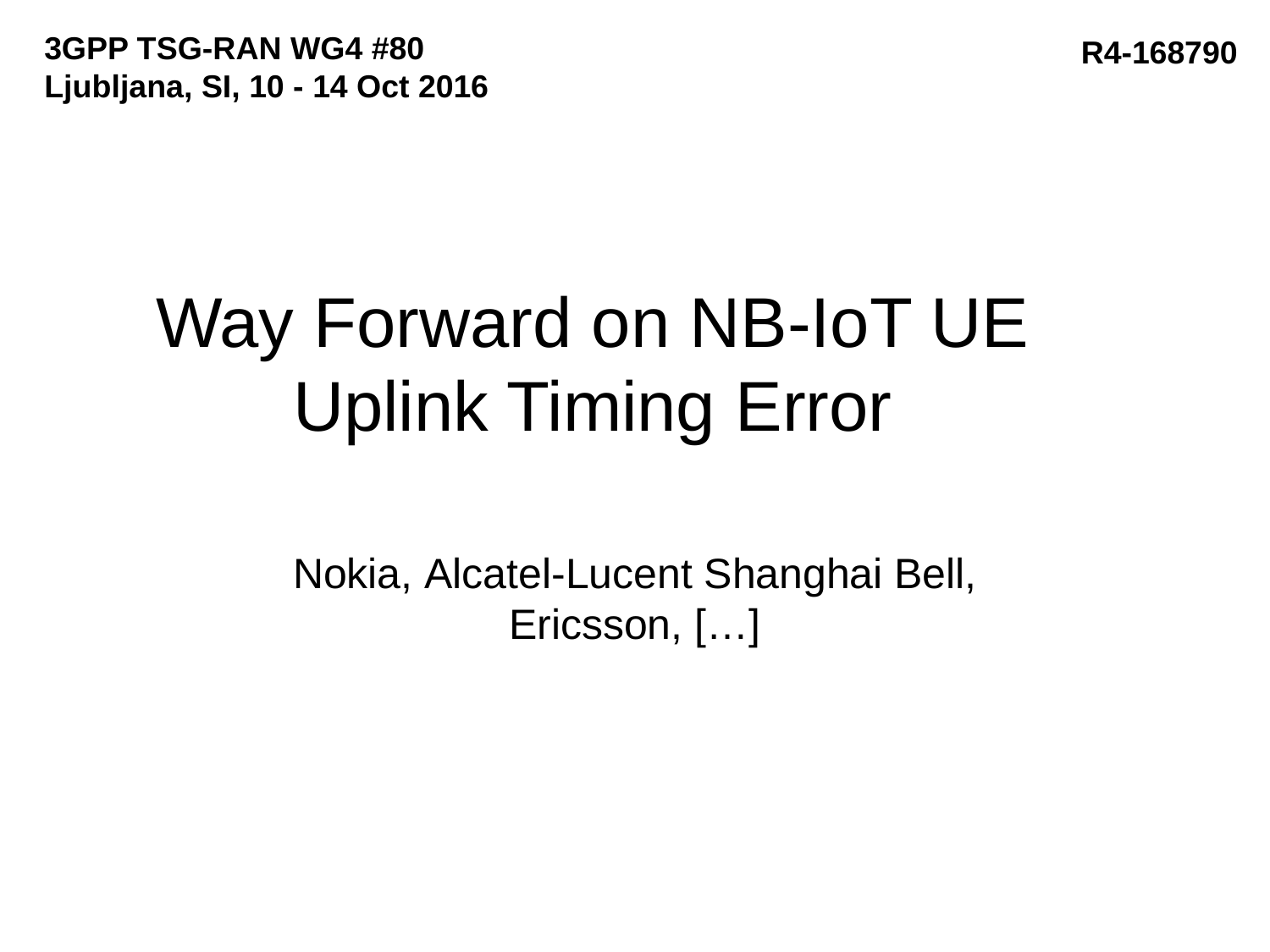

3GPP TSG-RAN WG4 #80
Ljubljana, SI, 10 - 14 Oct 2016
R4-168790
# Way Forward on NB-IoT UE Uplink Timing Error
Nokia, Alcatel-Lucent Shanghai Bell, Ericsson, […]